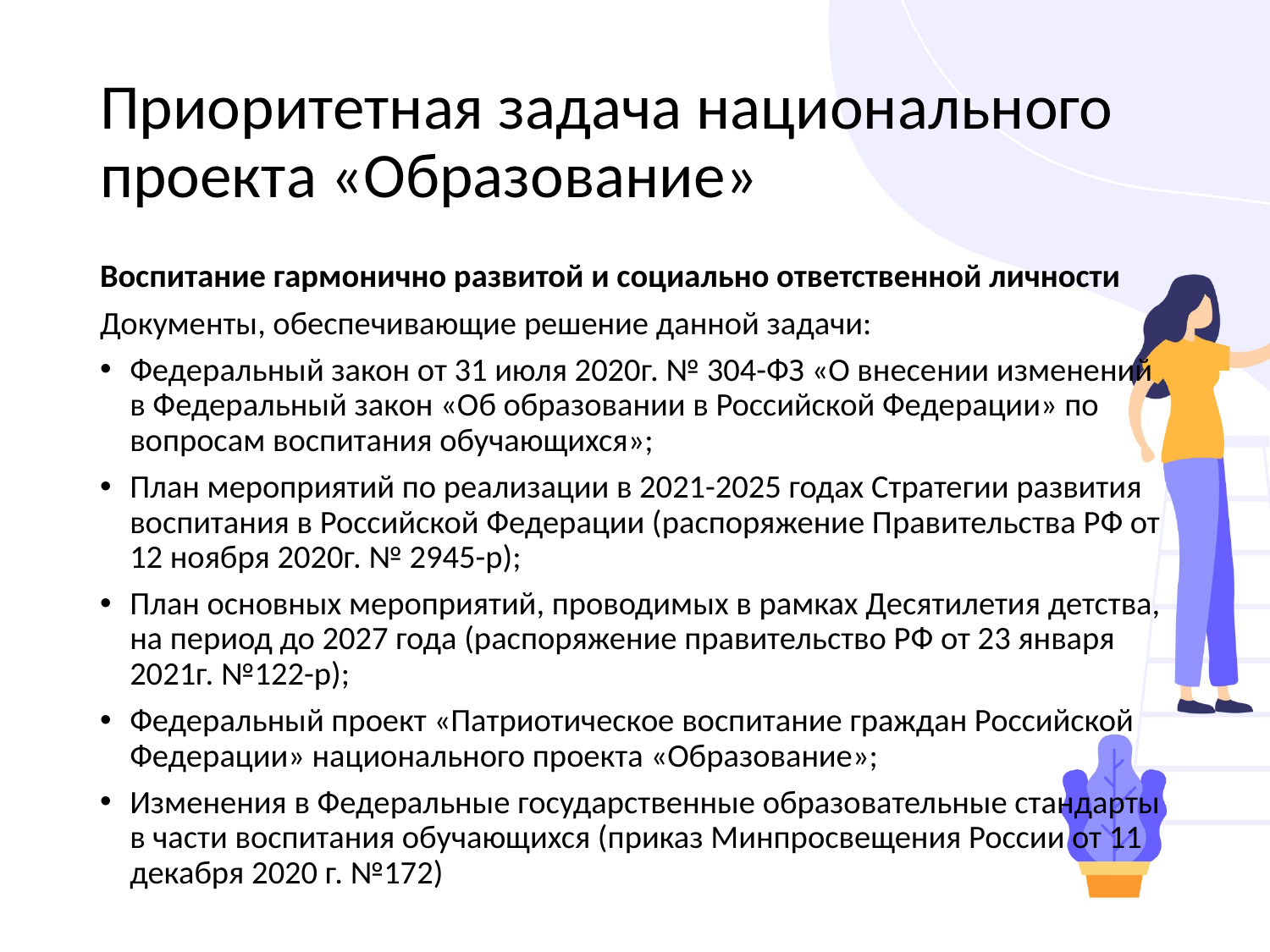

# Приоритетная задача национального проекта «Образование»
Воспитание гармонично развитой и социально ответственной личности
Документы, обеспечивающие решение данной задачи:
Федеральный закон от 31 июля 2020г. № 304-ФЗ «О внесении изменений в Федеральный закон «Об образовании в Российской Федерации» по вопросам воспитания обучающихся»;
План мероприятий по реализации в 2021-2025 годах Стратегии развития воспитания в Российской Федерации (распоряжение Правительства РФ от 12 ноября 2020г. № 2945-р);
План основных мероприятий, проводимых в рамках Десятилетия детства, на период до 2027 года (распоряжение правительство РФ от 23 января 2021г. №122-р);
Федеральный проект «Патриотическое воспитание граждан Российской Федерации» национального проекта «Образование»;
Изменения в Федеральные государственные образовательные стандарты в части воспитания обучающихся (приказ Минпросвещения России от 11 декабря 2020 г. №172)